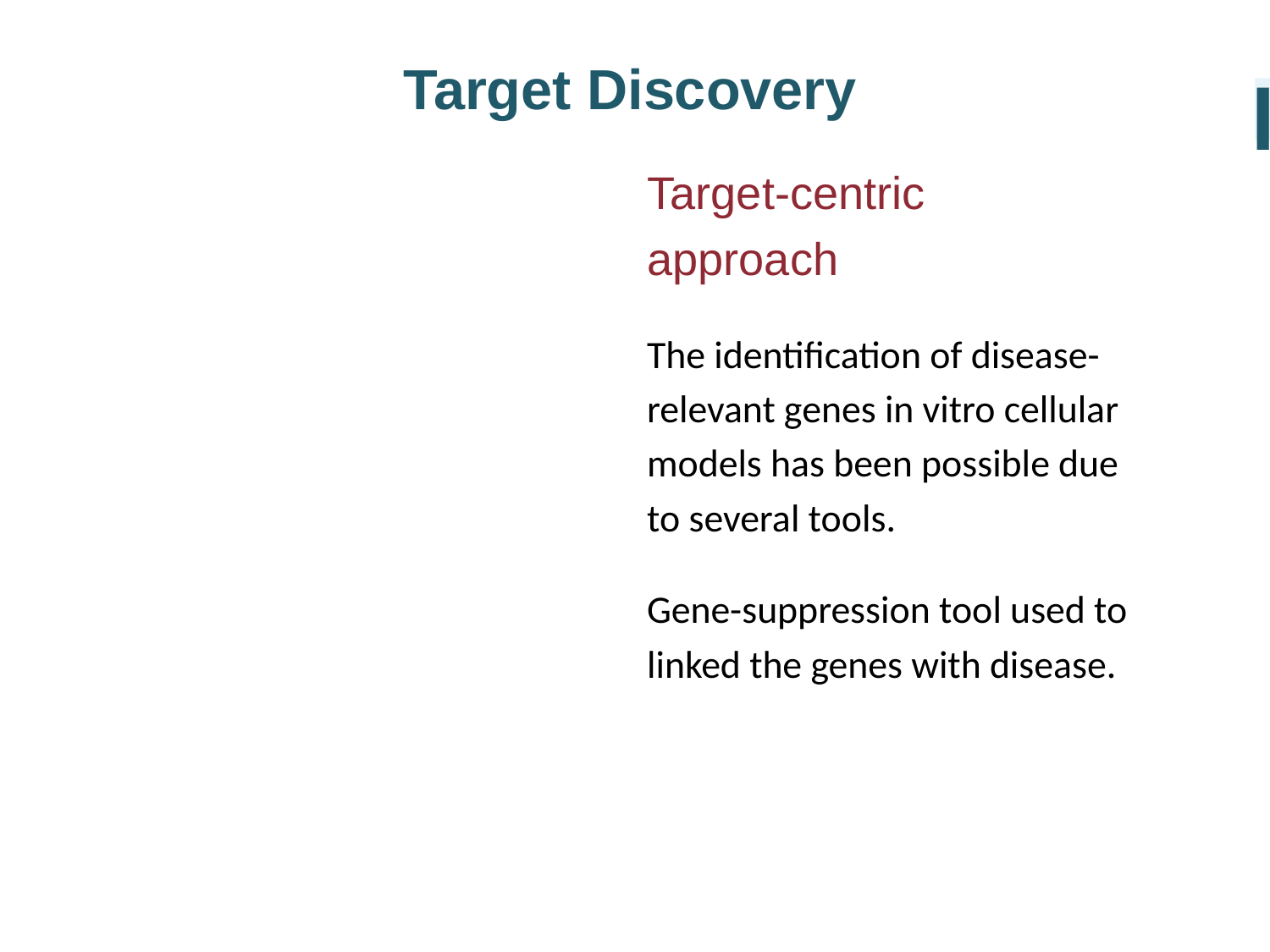

Target Discovery
I
Target-centric
approach
The identification of disease-relevant genes in vitro cellular models has been possible due to several tools.
Gene-suppression tool used to linked the genes with disease.